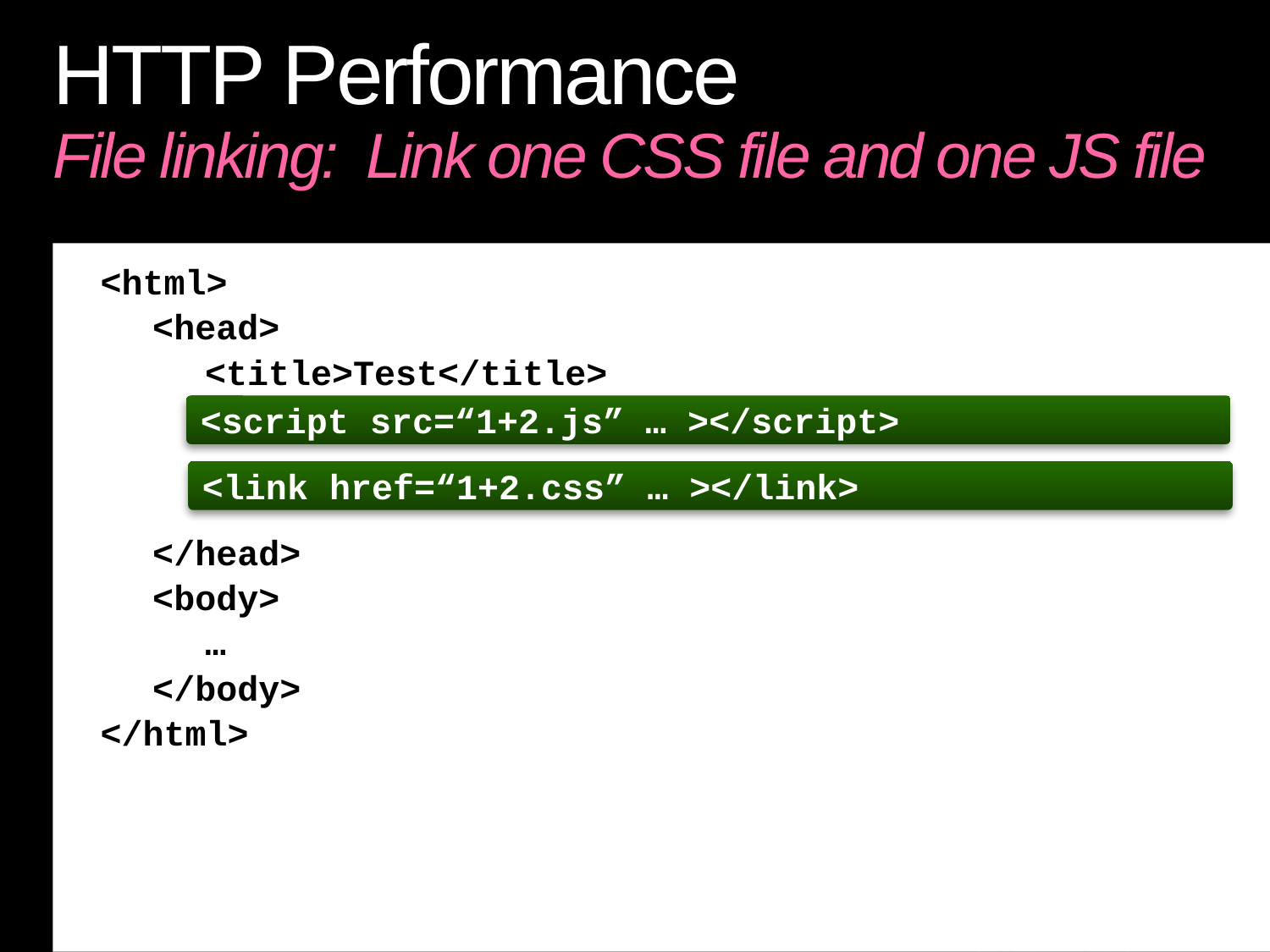

# HTTP Performance File linking:  Link one CSS file and one JS file
<html>
<head>
<title>Test</title>
<script type="text/javascript"></script>

</head>
<body>
…
</body>
</html>
<script src=“1+2.js” … ></script>
<link href=“1+2.css” … ></link>